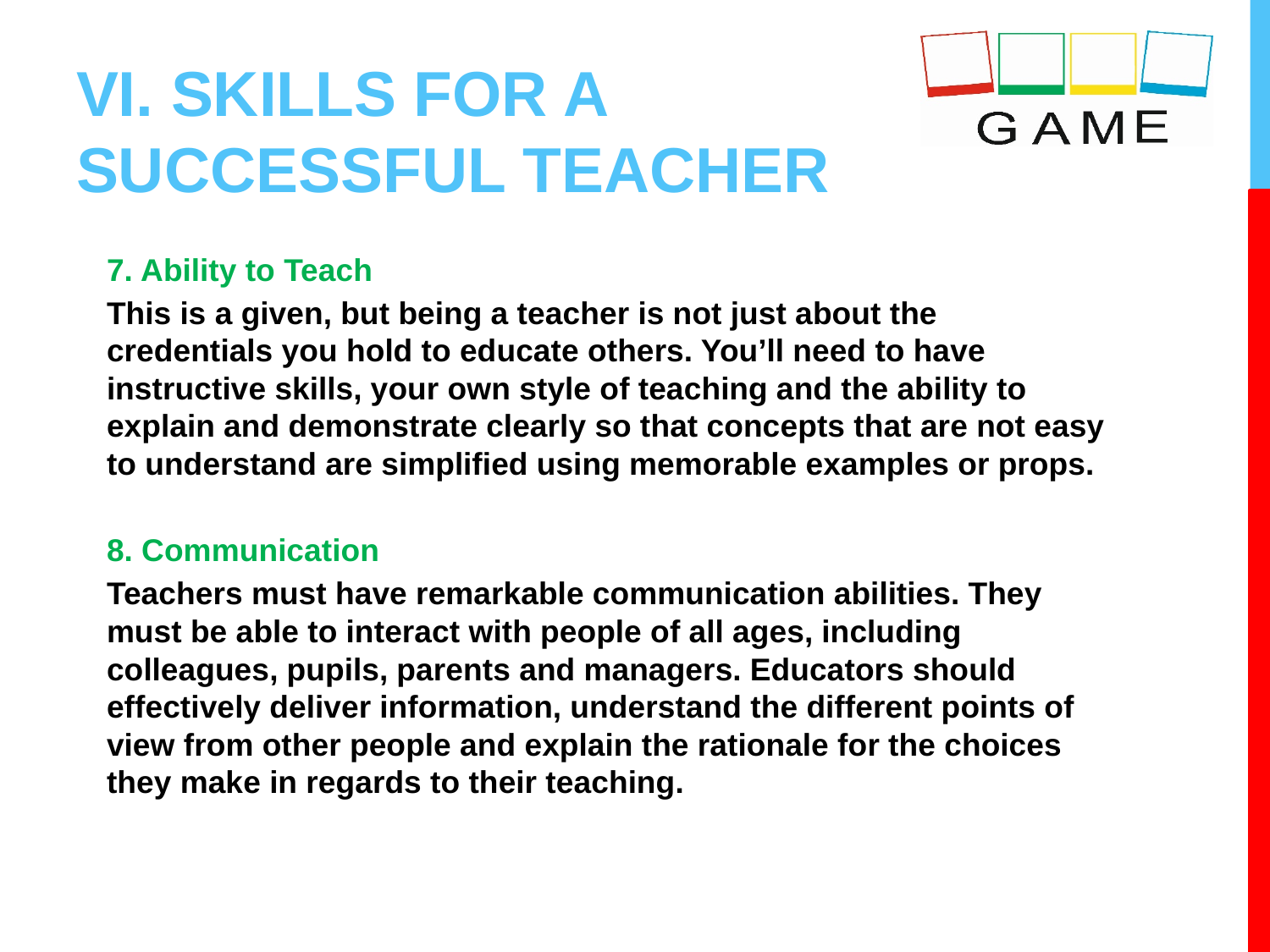

# VI. SKILLS FOR A SUCCESSFUL TEACHER
7. Ability to Teach
This is a given, but being a teacher is not just about the credentials you hold to educate others. You’ll need to have instructive skills, your own style of teaching and the ability to explain and demonstrate clearly so that concepts that are not easy to understand are simplified using memorable examples or props.

8. Communication
Teachers must have remarkable communication abilities. They must be able to interact with people of all ages, including colleagues, pupils, parents and managers. Educators should effectively deliver information, understand the different points of view from other people and explain the rationale for the choices they make in regards to their teaching.